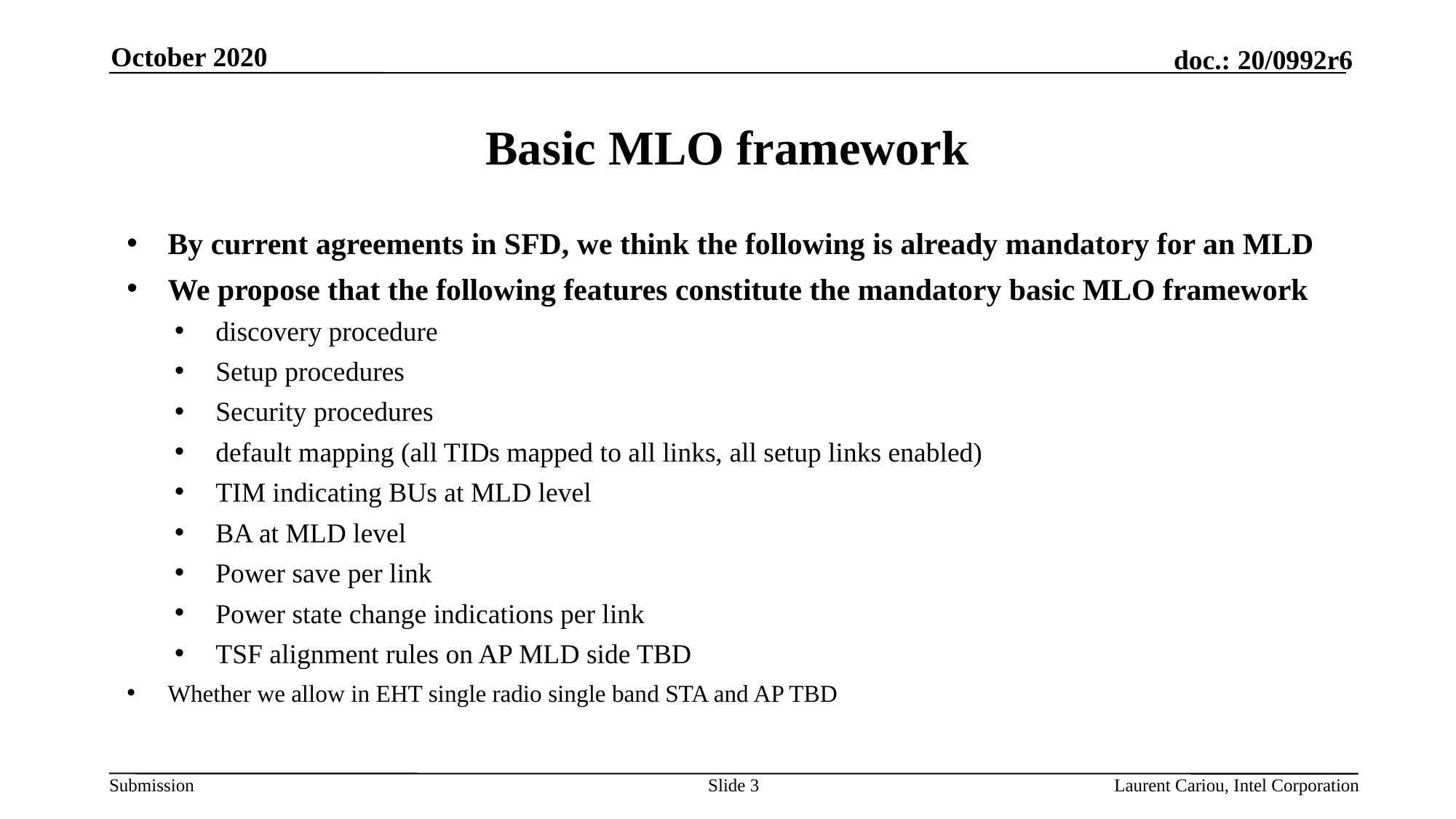

October 2020
# Basic MLO framework
By current agreements in SFD, we think the following is already mandatory for an MLD
We propose that the following features constitute the mandatory basic MLO framework
discovery procedure
Setup procedures
Security procedures
default mapping (all TIDs mapped to all links, all setup links enabled)
TIM indicating BUs at MLD level
BA at MLD level
Power save per link
Power state change indications per link
TSF alignment rules on AP MLD side TBD
Whether we allow in EHT single radio single band STA and AP TBD

Slide 3
Laurent Cariou, Intel Corporation